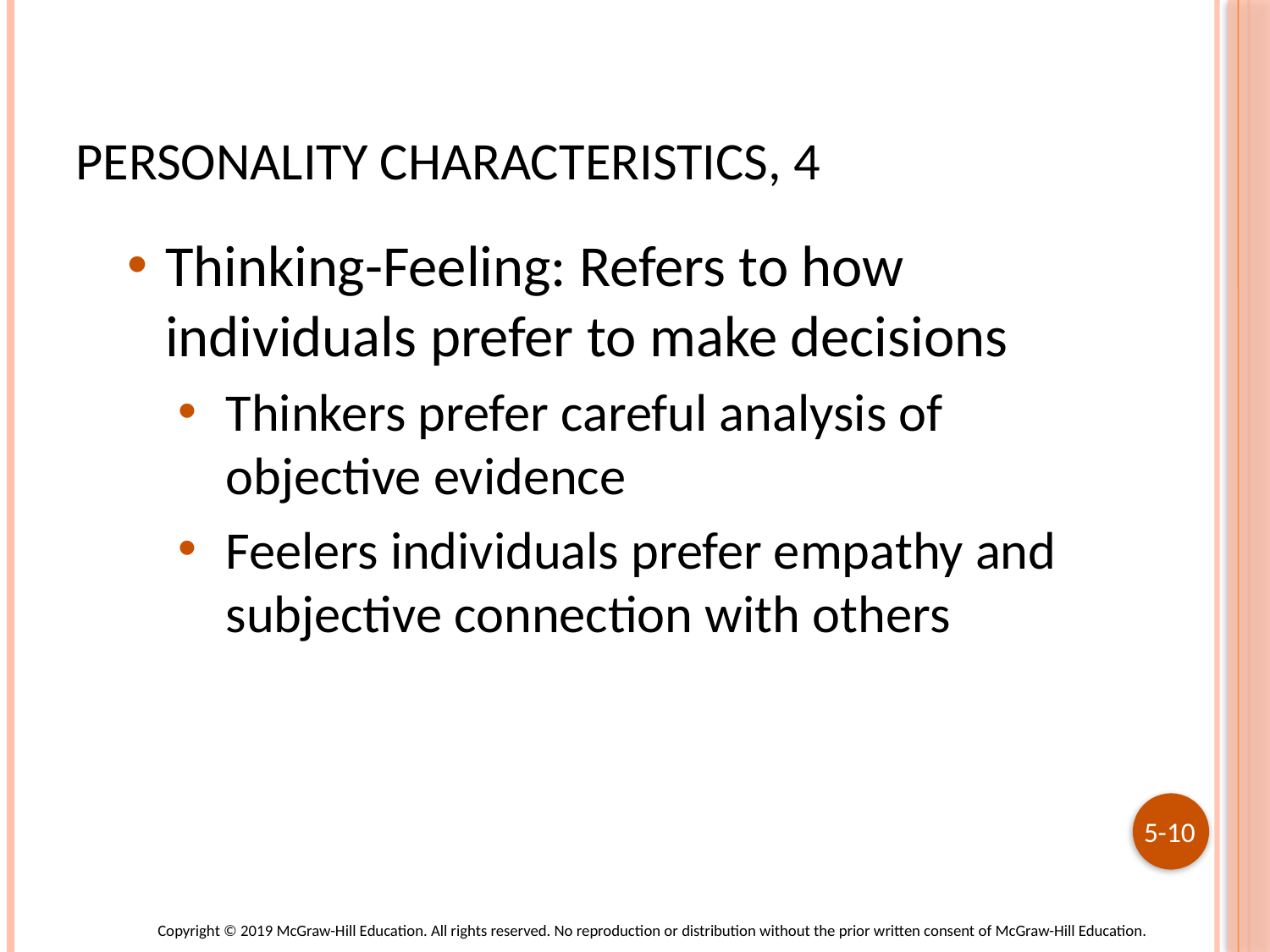

# Personality Characteristics, 4
Thinking-Feeling: Refers to how individuals prefer to make decisions
Thinkers prefer careful analysis of objective evidence
Feelers individuals prefer empathy and subjective connection with others